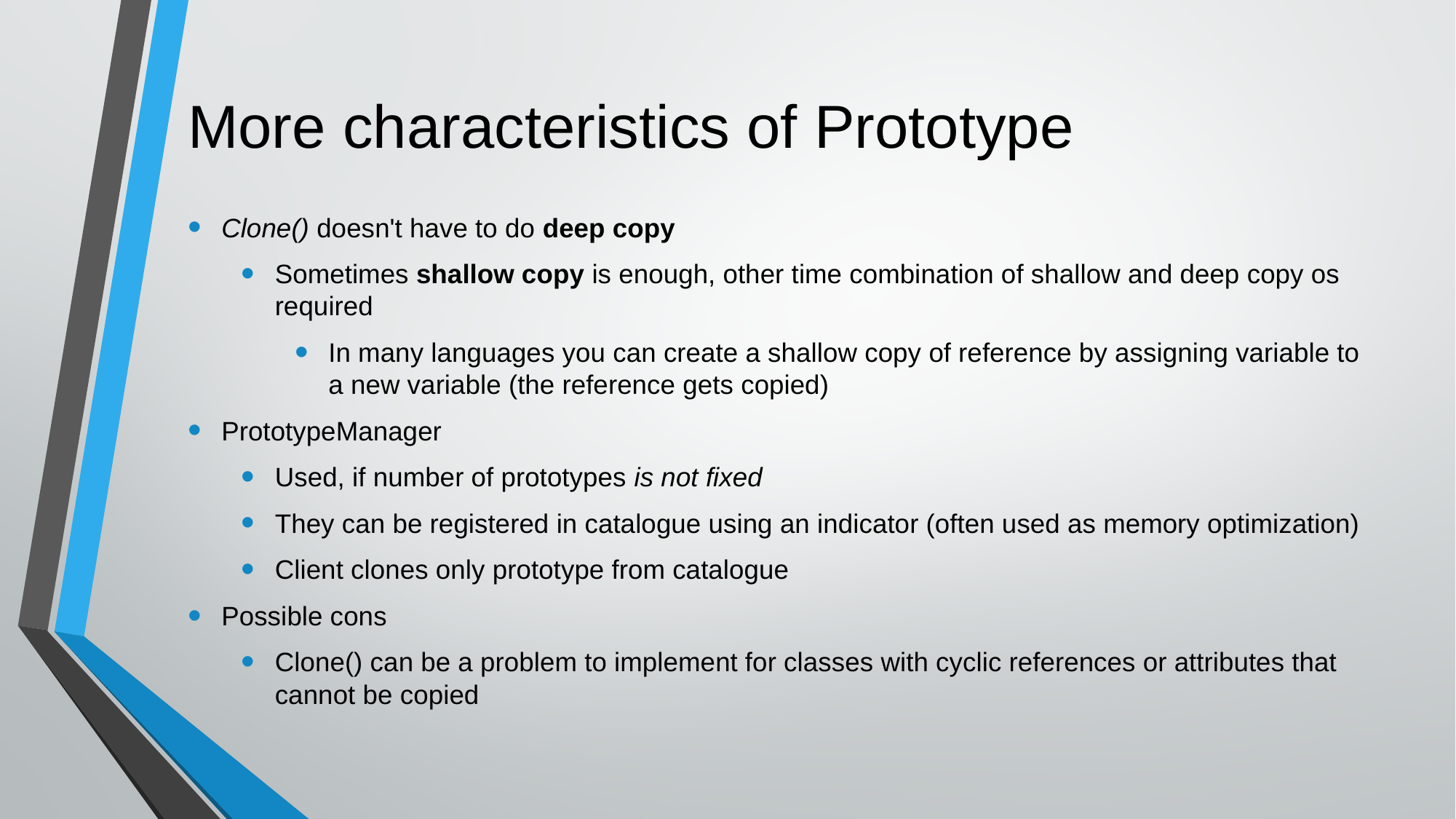

# More characteristics of Prototype
Clone() doesn't have to do deep copy
Sometimes shallow copy is enough, other time combination of shallow and deep copy os required
In many languages you can create a shallow copy of reference by assigning variable to a new variable (the reference gets copied)
PrototypeManager
Used, if number of prototypes is not fixed
They can be registered in catalogue using an indicator (often used as memory optimization)
Client clones only prototype from catalogue
Possible cons
Clone() can be a problem to implement for classes with cyclic references or attributes that cannot be copied